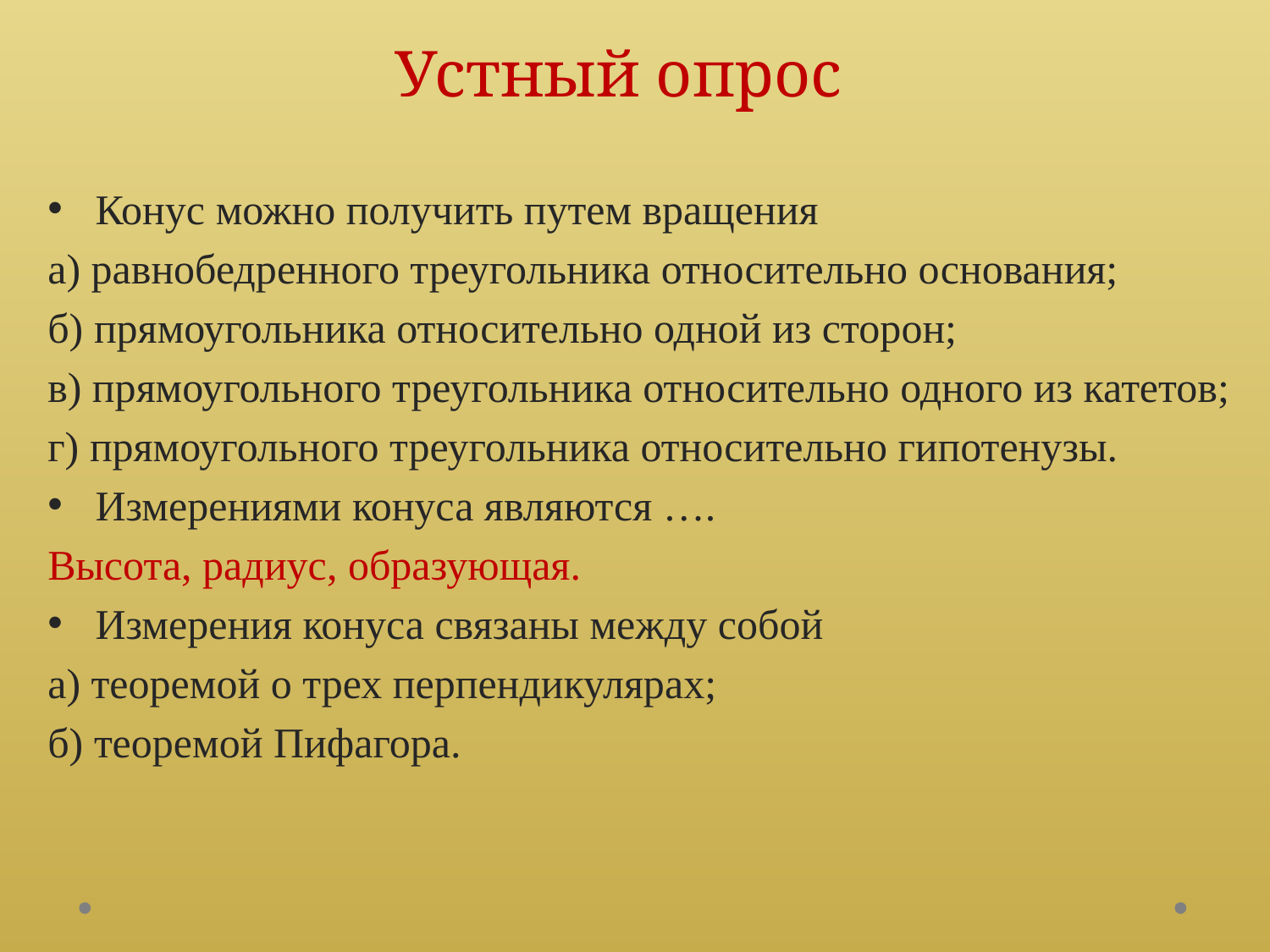

# Устный опрос
Конус можно получить путем вращения
а) равнобедренного треугольника относительно основания;
б) прямоугольника относительно одной из сторон;
в) прямоугольного треугольника относительно одного из катетов;
г) прямоугольного треугольника относительно гипотенузы.
Измерениями конуса являются ….
Высота, радиус, образующая.
Измерения конуса связаны между собой
а) теоремой о трех перпендикулярах;
б) теоремой Пифагора.